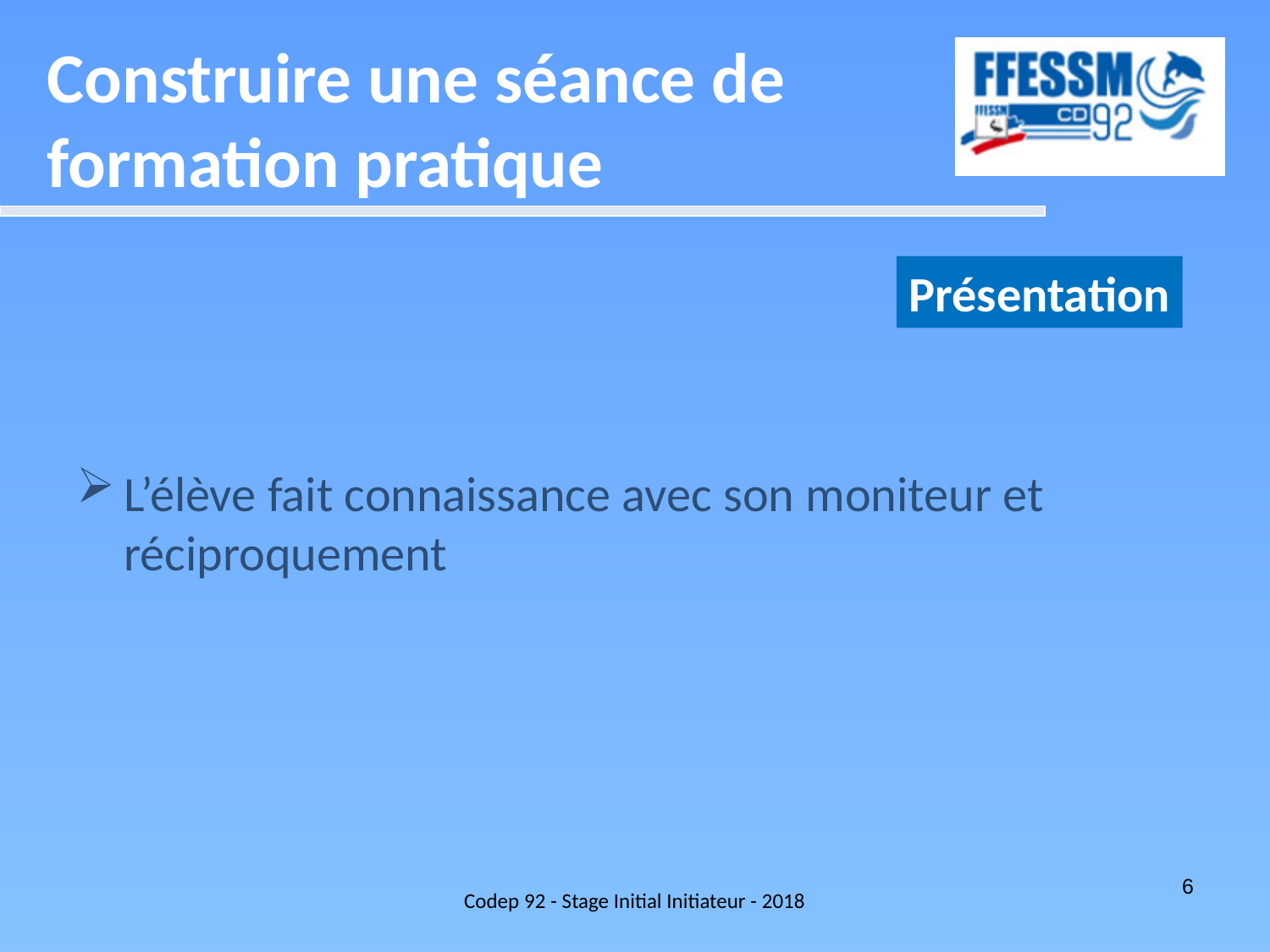

Construire une séance de formation pratique
Présentation
L’élève fait connaissance avec son moniteur et réciproquement
Codep 92 - Stage Initial Initiateur - 2018
6